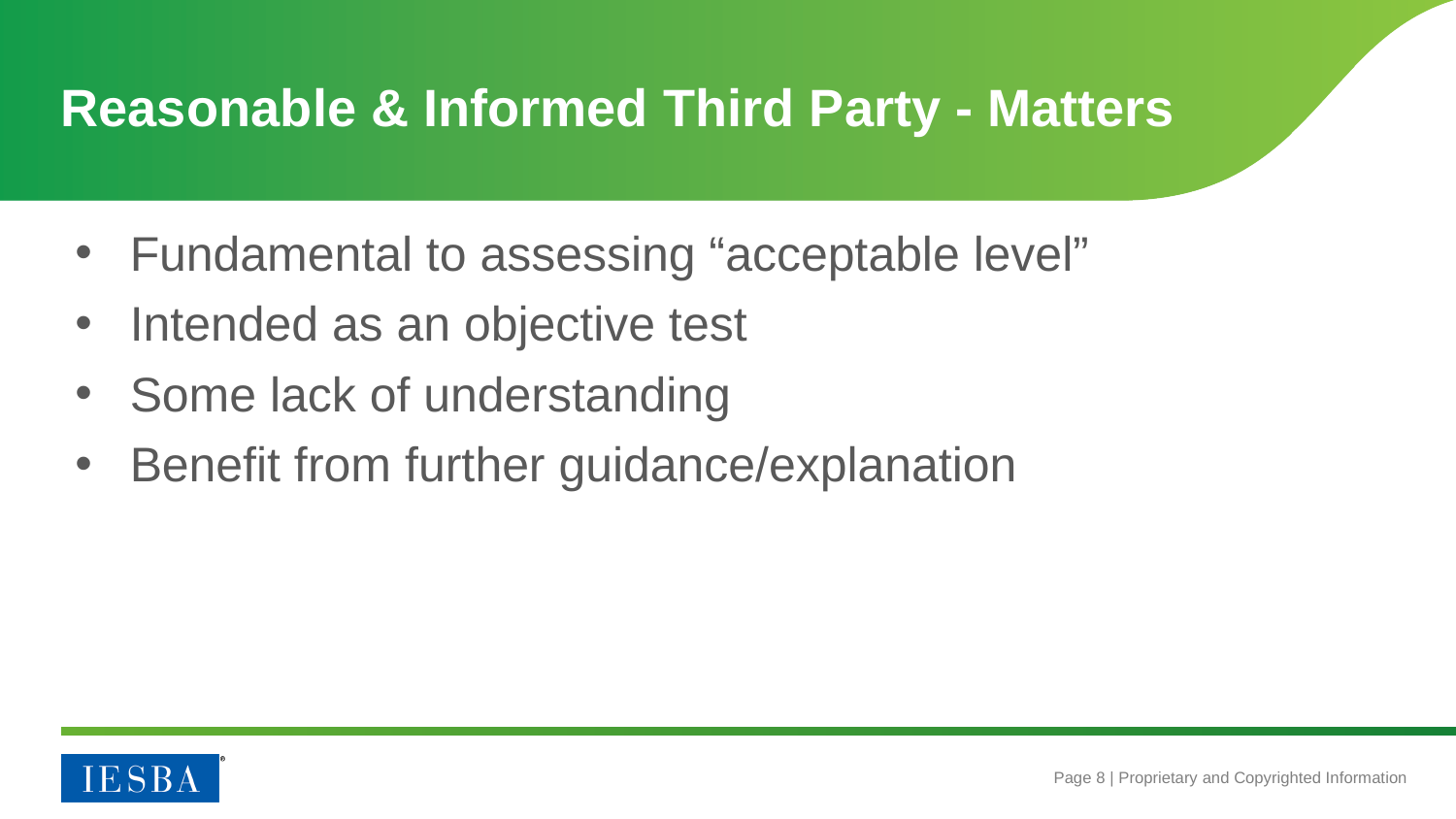

# Reasonable & Informed Third Party - Matters
Fundamental to assessing “acceptable level”
Intended as an objective test
Some lack of understanding
Benefit from further guidance/explanation